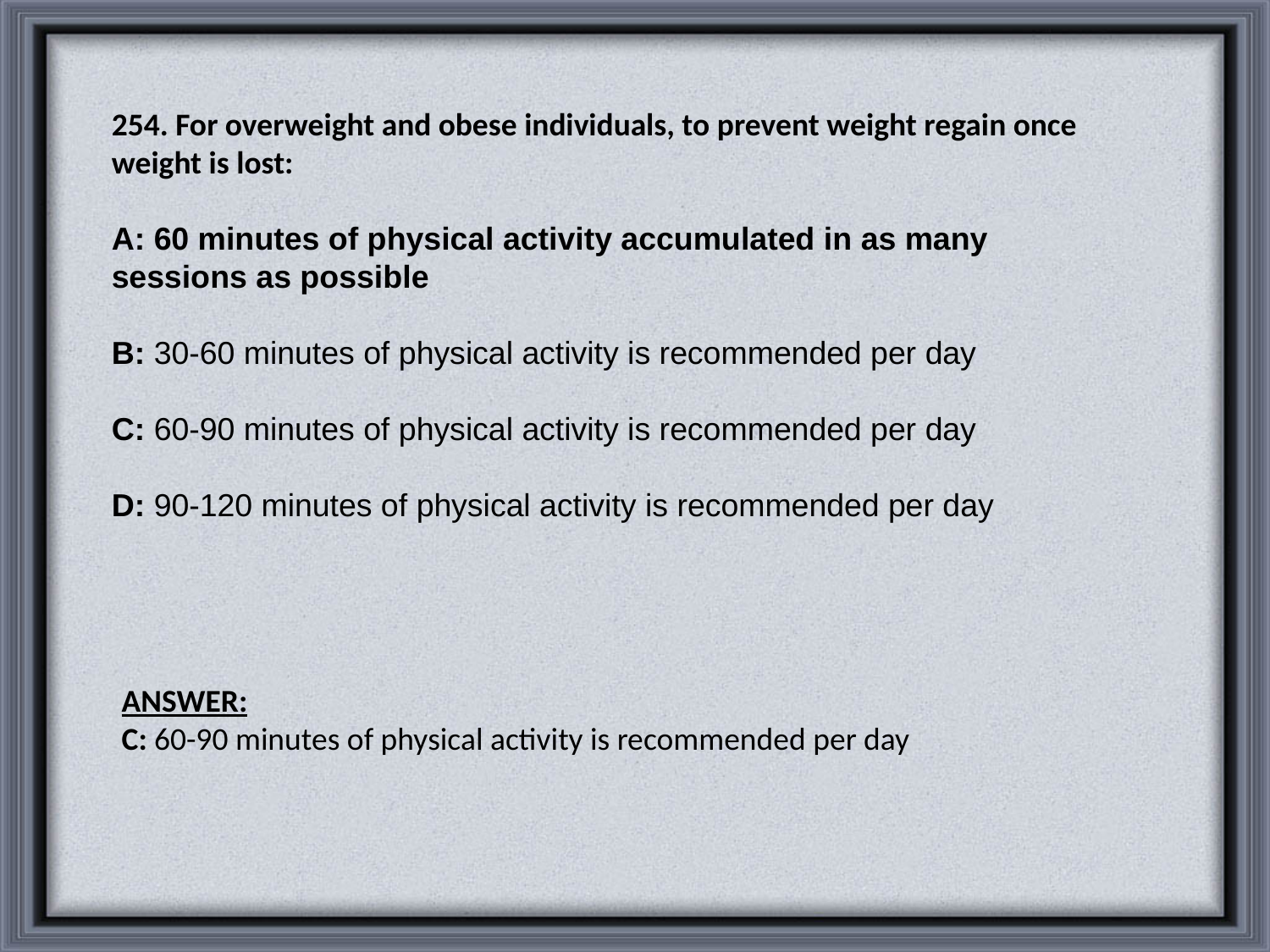

254. For overweight and obese individuals, to prevent weight regain once weight is lost:

A: 60 minutes of physical activity accumulated in as many sessions as possible

B: 30-60 minutes of physical activity is recommended per day

C: 60-90 minutes of physical activity is recommended per day

D: 90-120 minutes of physical activity is recommended per day

ANSWER:
C: 60-90 minutes of physical activity is recommended per day